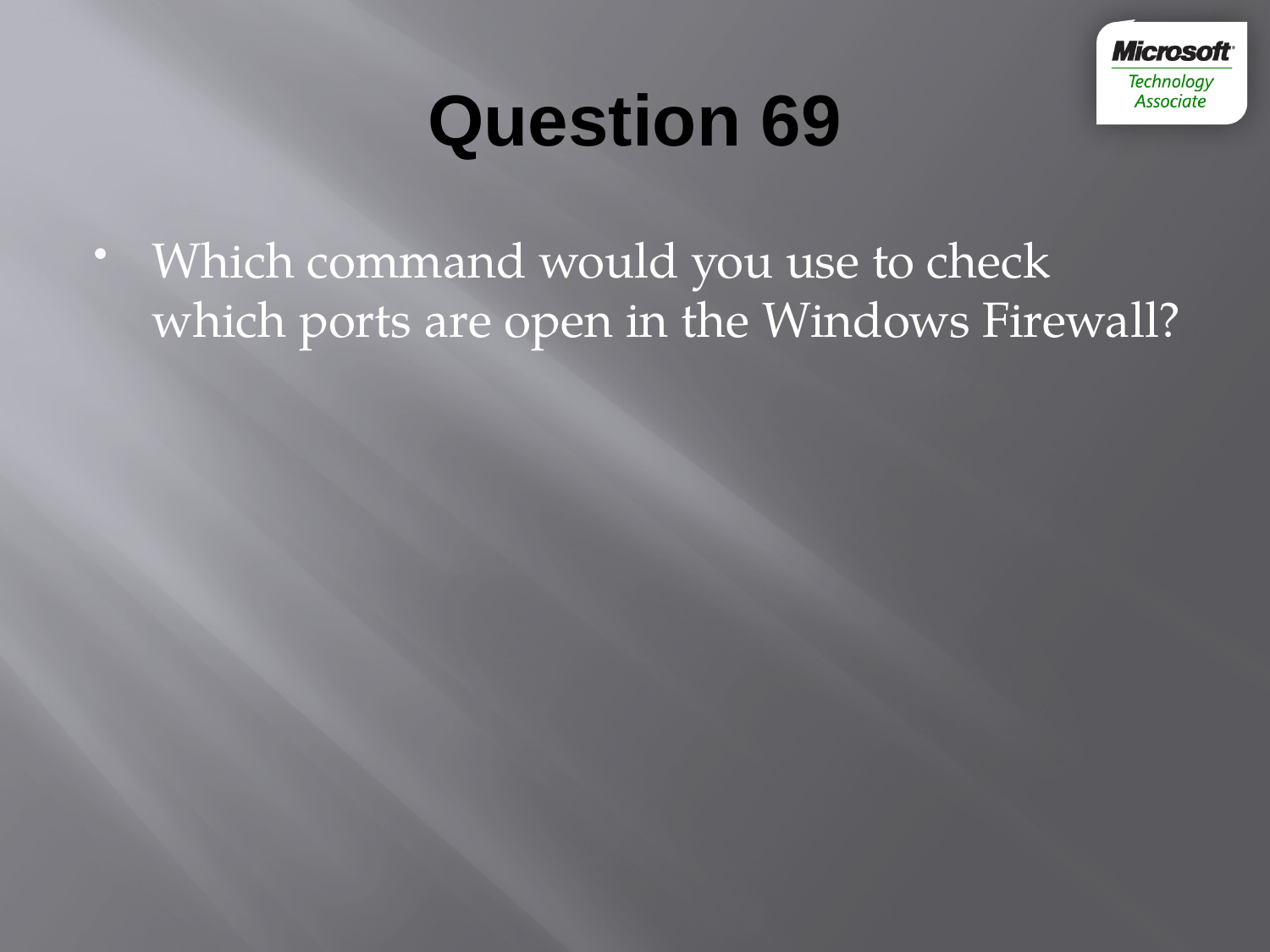

# Question 69
Which command would you use to check which ports are open in the Windows Firewall?